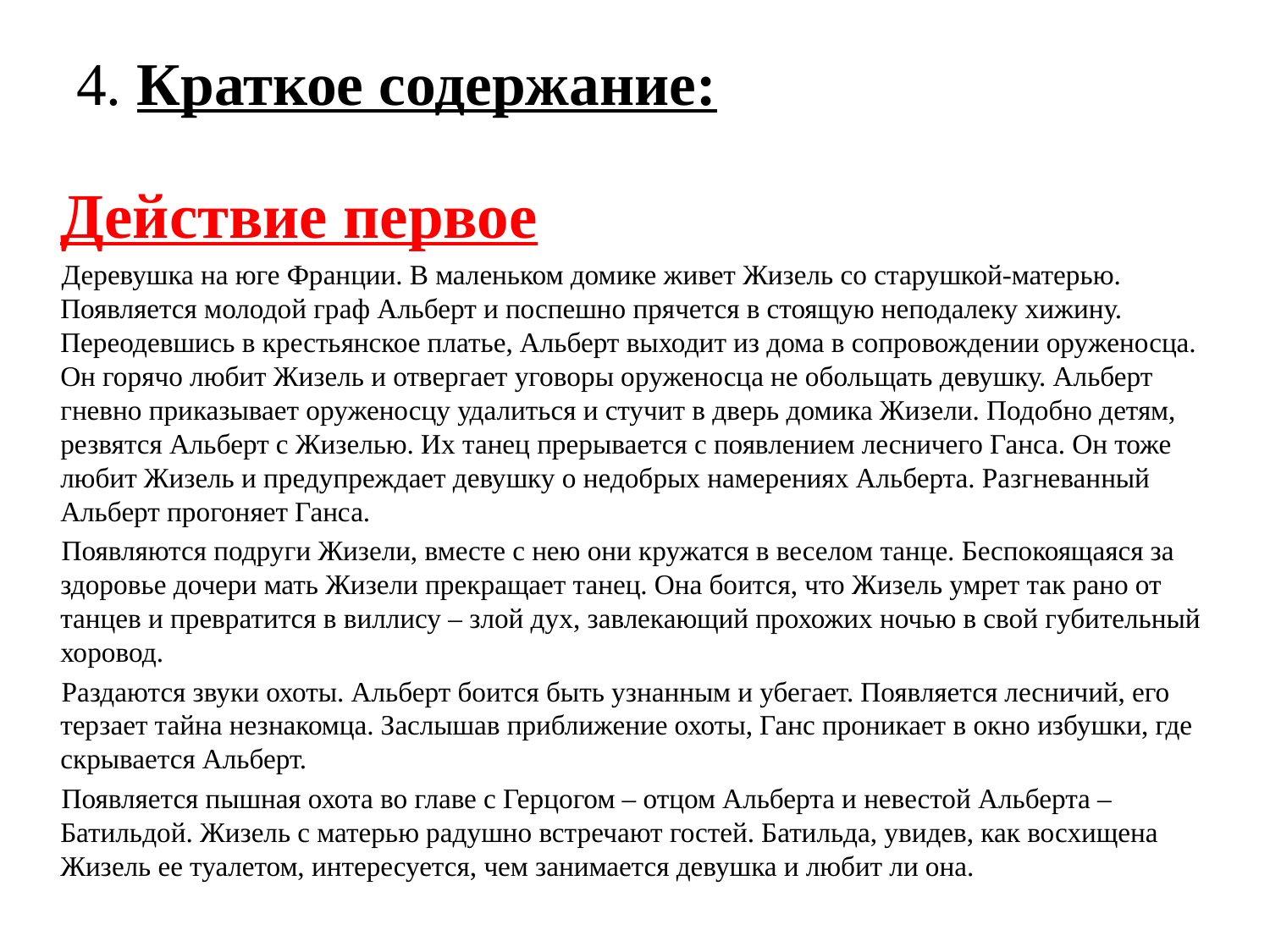

# 4. Краткое содержание:
   Действие первое
       Деревушка на юге Франции. В маленьком домике живет Жизель со старушкой-матерью. Появляется молодой граф Альберт и поспешно прячется в стоящую неподалеку хижину. Переодевшись в крестьянское платье, Альберт выходит из дома в сопровождении оруженосца. Он горячо любит Жизель и отвергает уговоры оруженосца не обольщать девушку. Альберт гневно приказывает оруженосцу удалиться и стучит в дверь домика Жизели. Подобно детям, резвятся Альберт с Жизелью. Их танец прерывается с появлением лесничего Ганса. Он тоже любит Жизель и предупреждает девушку о недобрых намерениях Альберта. Разгневанный Альберт прогоняет Ганса.
       Появляются подруги Жизели, вместе с нею они кружатся в веселом танце. Беспокоящаяся за здоровье дочери мать Жизели прекращает танец. Она боится, что Жизель умрет так рано от танцев и превратится в виллису – злой дух, завлекающий прохожих ночью в свой губительный хоровод.
       Раздаются звуки охоты. Альберт боится быть узнанным и убегает. Появляется лесничий, его терзает тайна незнакомца. Заслышав приближение охоты, Ганс проникает в окно избушки, где скрывается Альберт.
       Появляется пышная охота во главе с Герцогом – отцом Альберта и невестой Альберта – Батильдой. Жизель с матерью радушно встречают гостей. Батильда, увидев, как восхищена Жизель ее туалетом, интересуется, чем занимается девушка и любит ли она.